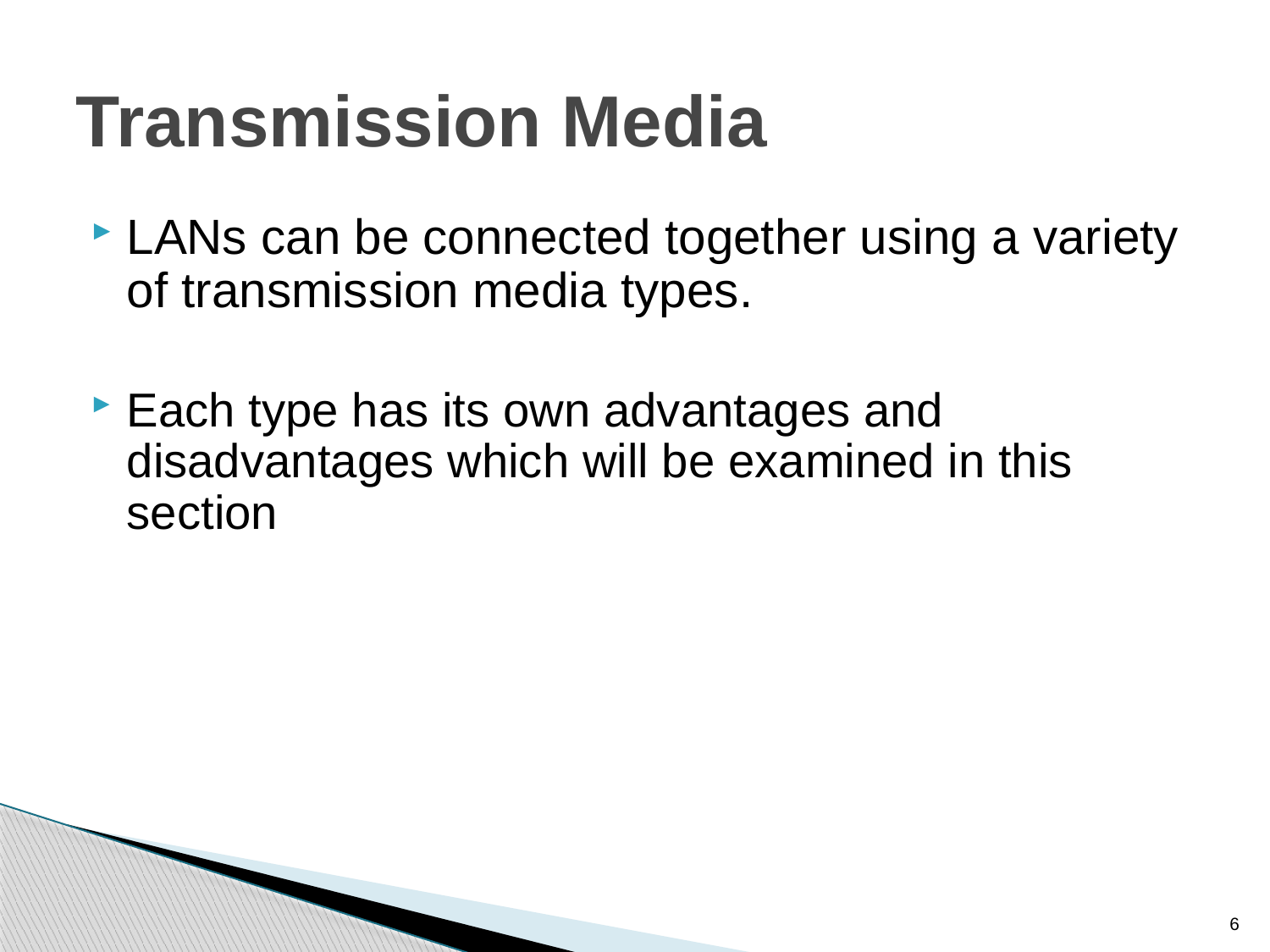

# Transmission Media
LANs can be connected together using a variety of transmission media types.

Each type has its own advantages and disadvantages which will be examined in this section
6